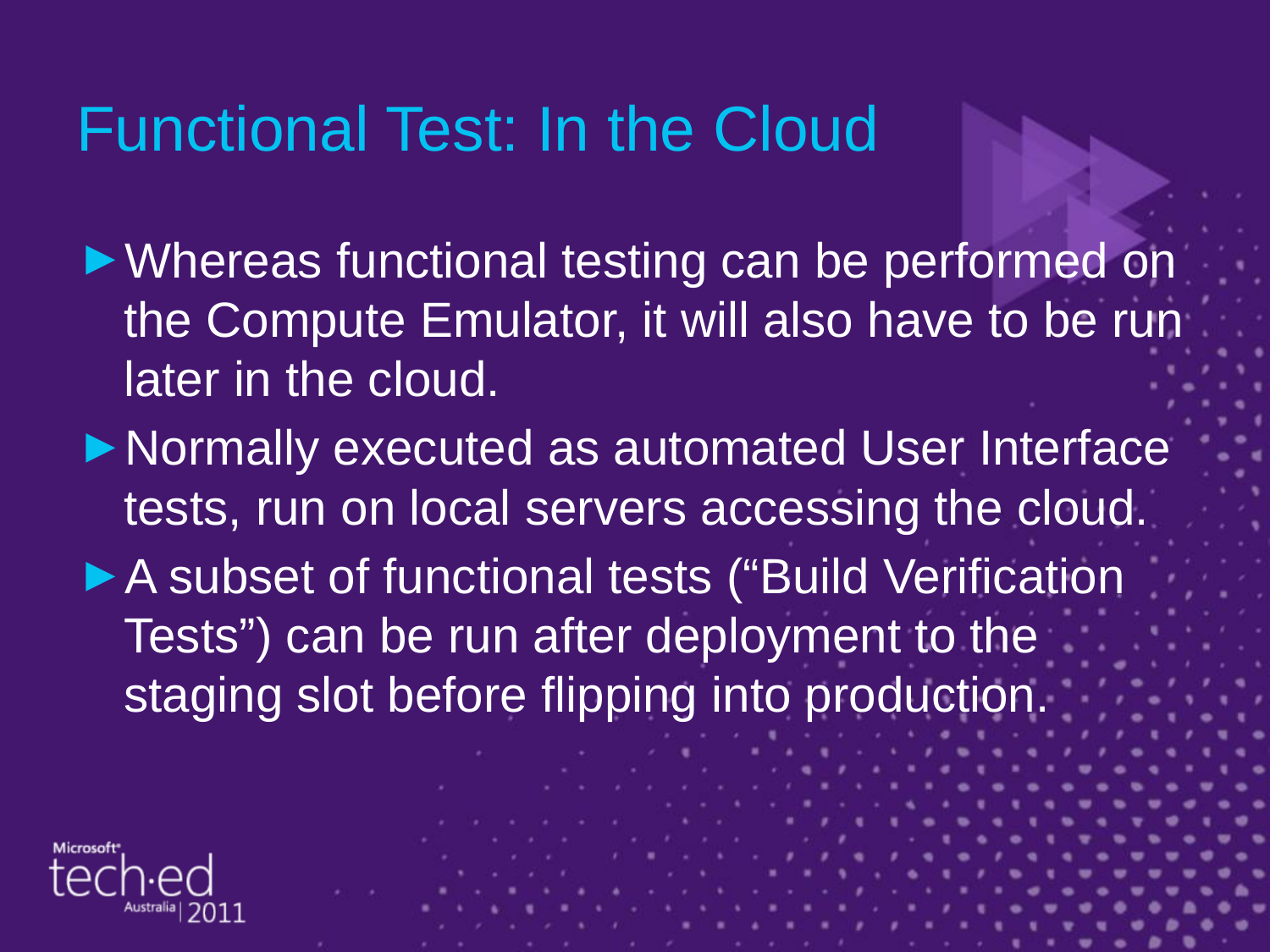

# Functional Test: In the Cloud
Whereas functional testing can be performed on the Compute Emulator, it will also have to be run later in the cloud.
Normally executed as automated User Interface tests, run on local servers accessing the cloud.
A subset of functional tests (“Build Verification Tests”) can be run after deployment to the staging slot before flipping into production.